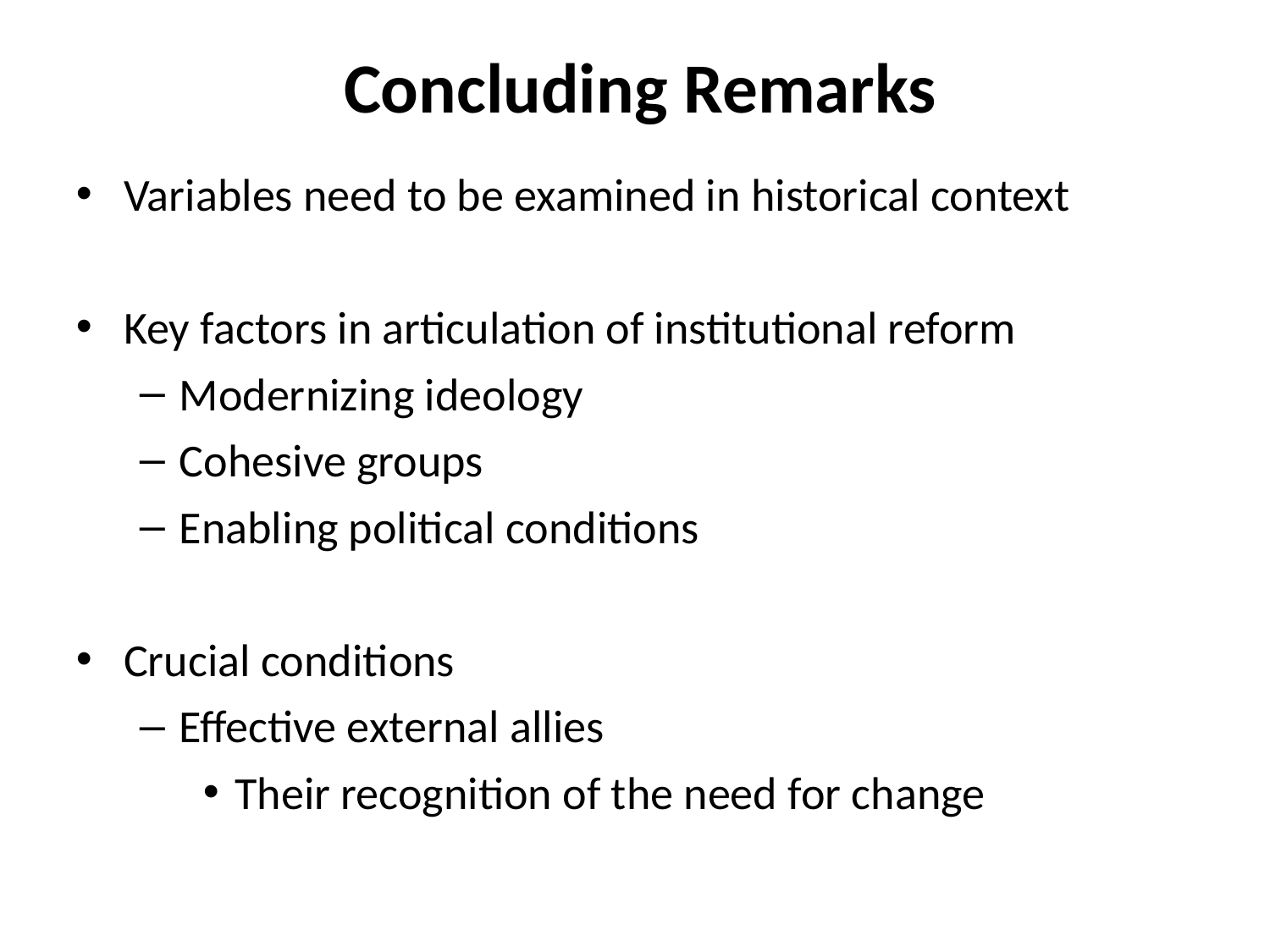

# Concluding Remarks
Variables need to be examined in historical context

Key factors in articulation of institutional reform
Modernizing ideology
Cohesive groups
Enabling political conditions

Crucial conditions
Effective external allies
Their recognition of the need for change